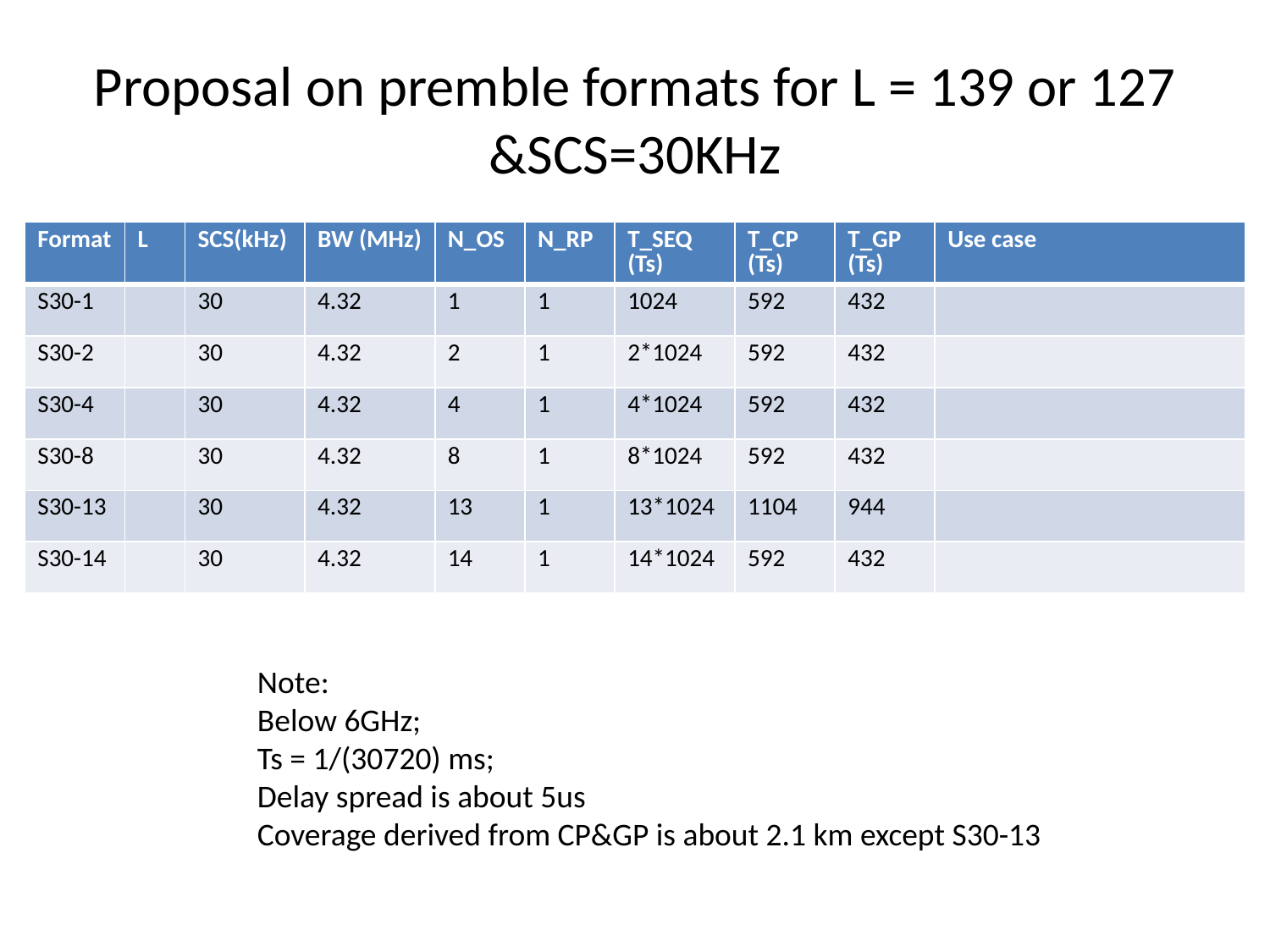

# Proposal on premble formats for L = 139 or 127 &SCS=30KHz
| Format | L | SCS(kHz) | BW (MHz) | N\_OS | N\_RP | T\_SEQ (Ts) | T\_CP (Ts) | T\_GP (Ts) | Use case |
| --- | --- | --- | --- | --- | --- | --- | --- | --- | --- |
| S30-1 |  | 30 | 4.32 | 1 | 1 | 1024 | 592 | 432 |  |
| S30-2 |  | 30 | 4.32 | 2 | 1 | 2\*1024 | 592 | 432 |  |
| S30-4 |  | 30 | 4.32 | 4 | 1 | 4\*1024 | 592 | 432 |  |
| S30-8 |  | 30 | 4.32 | 8 | 1 | 8\*1024 | 592 | 432 |  |
| S30-13 |  | 30 | 4.32 | 13 | 1 | 13\*1024 | 1104 | 944 |  |
| S30-14 |  | 30 | 4.32 | 14 | 1 | 14\*1024 | 592 | 432 |  |
Note:
Below 6GHz;
Ts = 1/(30720) ms;
Delay spread is about 5us
Coverage derived from CP&GP is about 2.1 km except S30-13